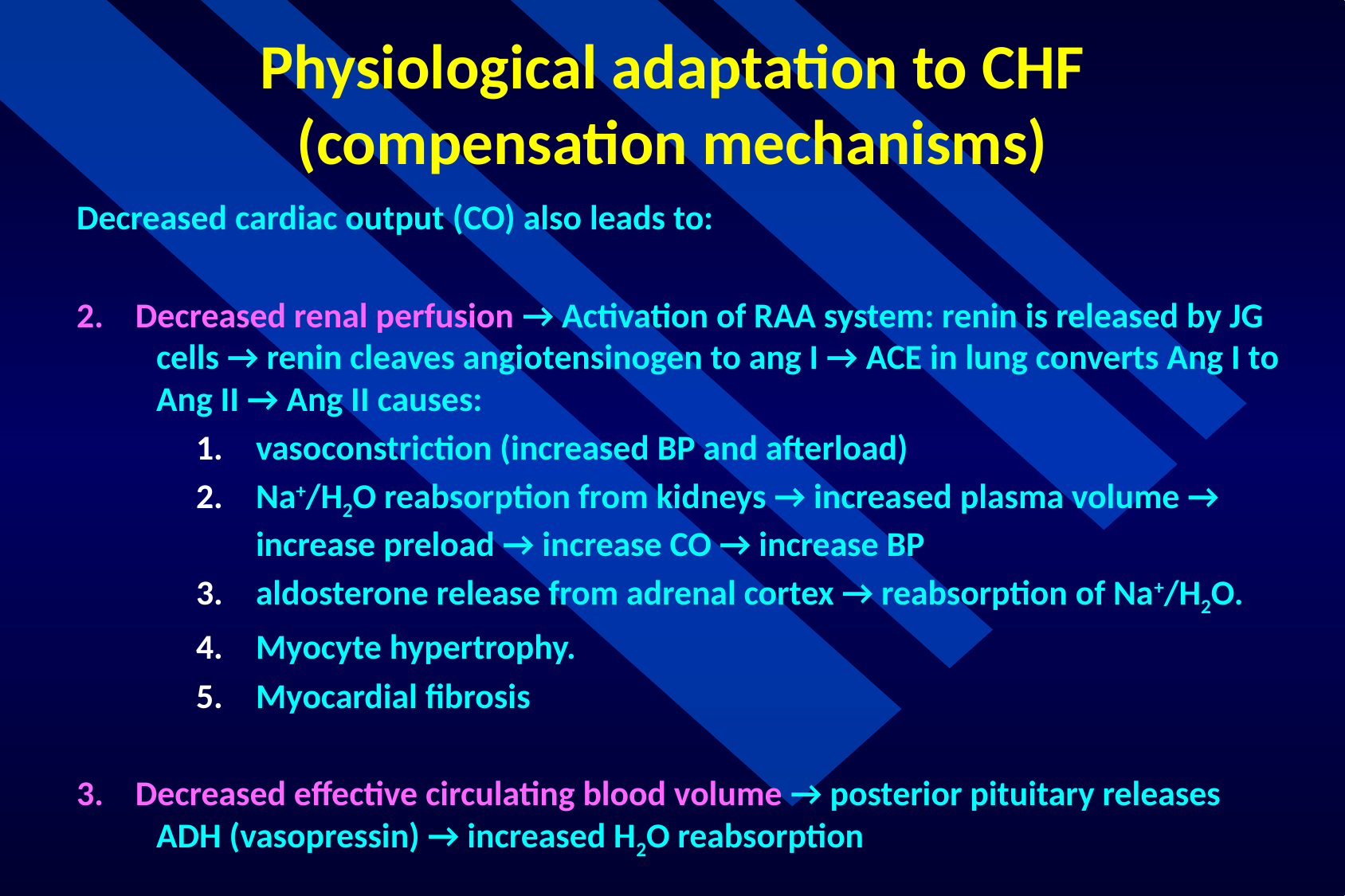

Physiological adaptation to CHF
(compensation mechanisms)
Decreased cardiac output (CO) also leads to:

2.    Decreased renal perfusion → Activation of RAA system: renin is released by JG cells → renin cleaves angiotensinogen to ang I → ACE in lung converts Ang I to Ang II → Ang II causes:
vasoconstriction (increased BP and afterload)
Na+/H2O reabsorption from kidneys → increased plasma volume → increase preload → increase CO → increase BP
aldosterone release from adrenal cortex → reabsorption of Na+/H2O.
Myocyte hypertrophy.
Myocardial fibrosis

3.    Decreased effective circulating blood volume → posterior pituitary releases ADH (vasopressin) → increased H2O reabsorption